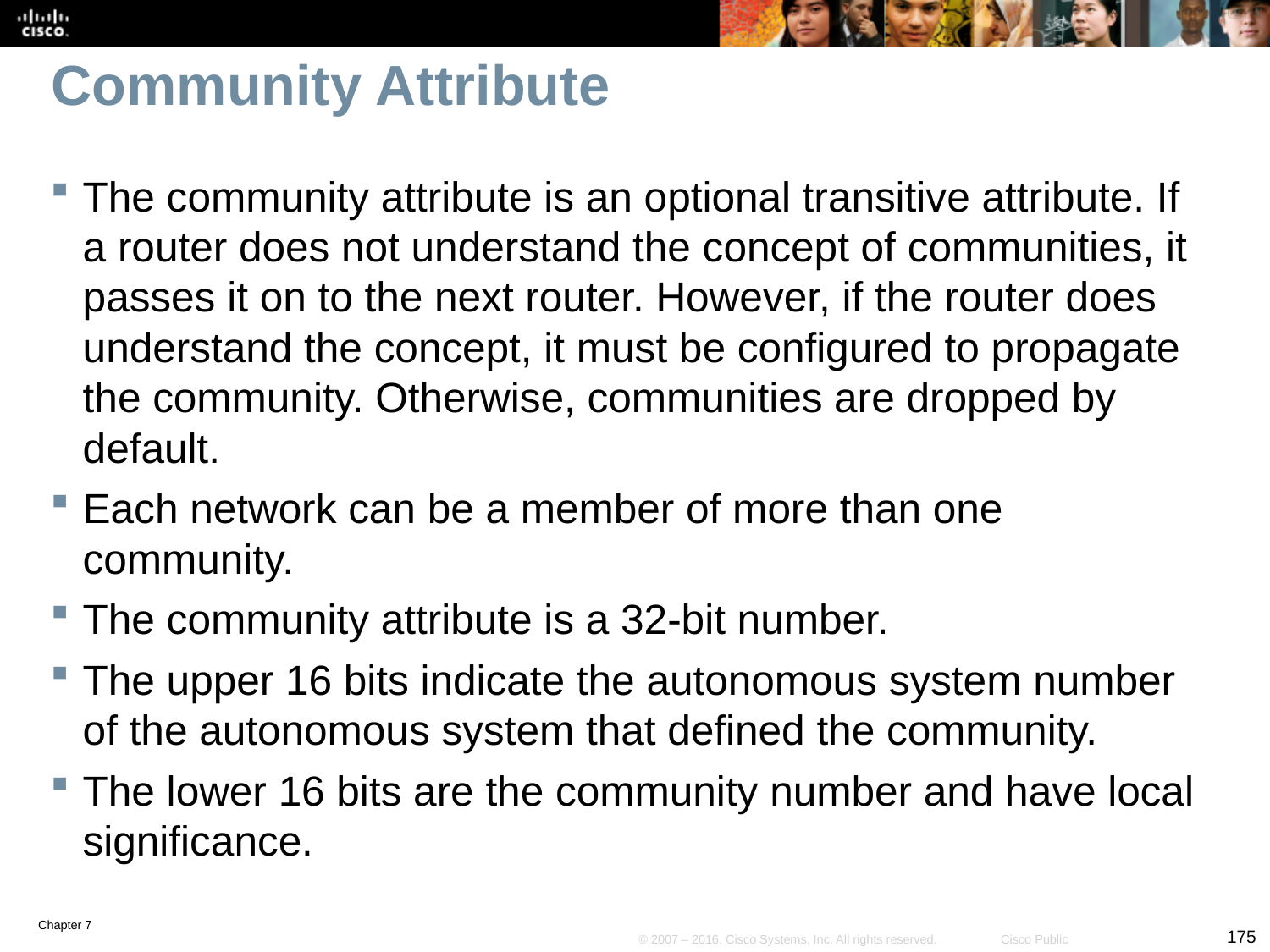

# Community Attribute
The community attribute is an optional transitive attribute. If a router does not understand the concept of communities, it passes it on to the next router. However, if the router does understand the concept, it must be configured to propagate the community. Otherwise, communities are dropped by default.
Each network can be a member of more than one community.
The community attribute is a 32-bit number.
The upper 16 bits indicate the autonomous system number of the autonomous system that defined the community.
The lower 16 bits are the community number and have local significance.